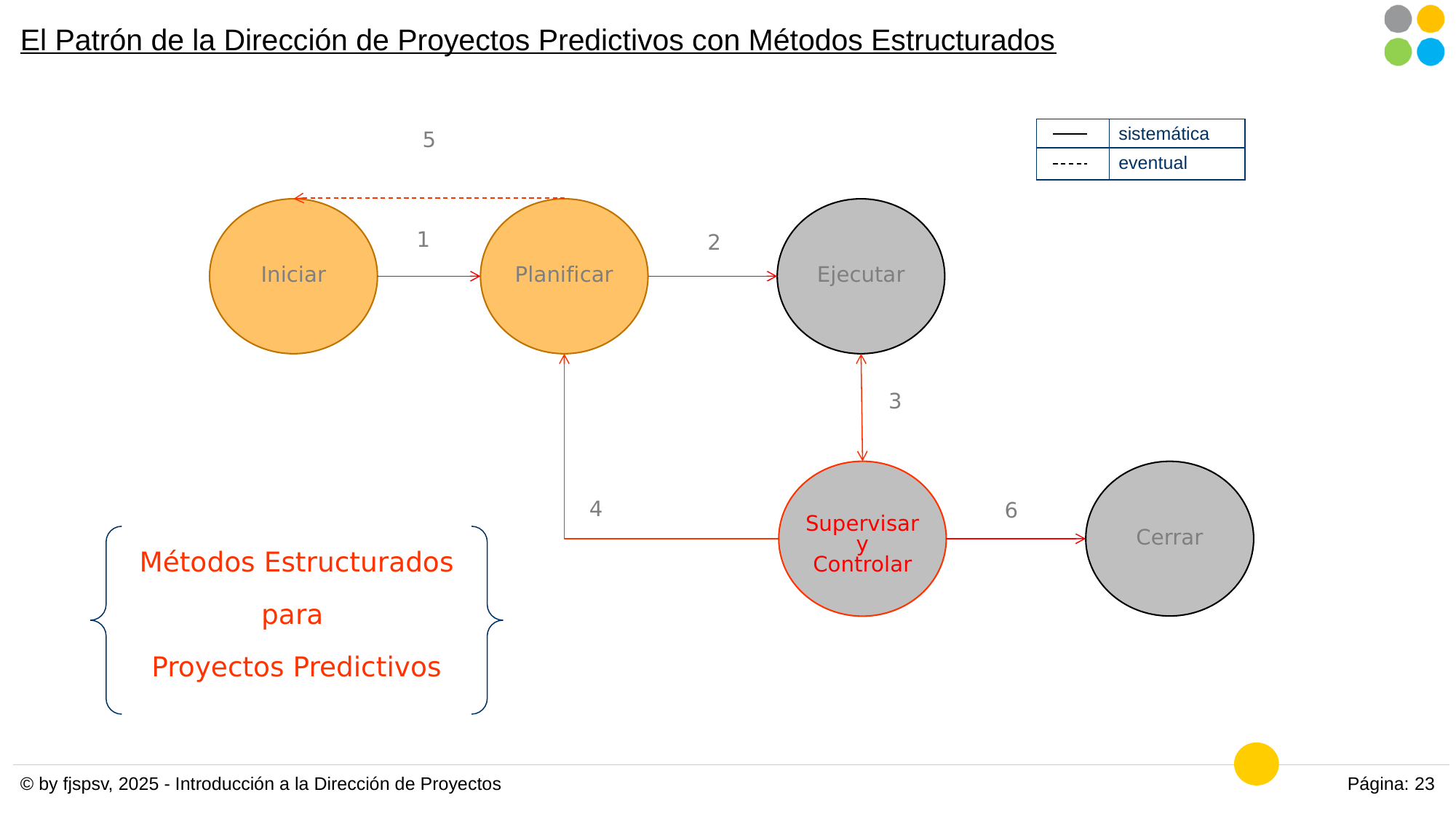

# El Patrón de la Dirección de Proyectos Predictivos con Métodos Estructurados
|  | sistemática |
| --- | --- |
|  | eventual |
5
Planificar
Iniciar
Ejecutar
1
2
3
Supervisar
y
Controlar
Cerrar
4
6
Métodos Estructurados

para

Proyectos Predictivos
© by fjspsv, 2025 - Introducción a la Dirección de Proyectos
Página: 23